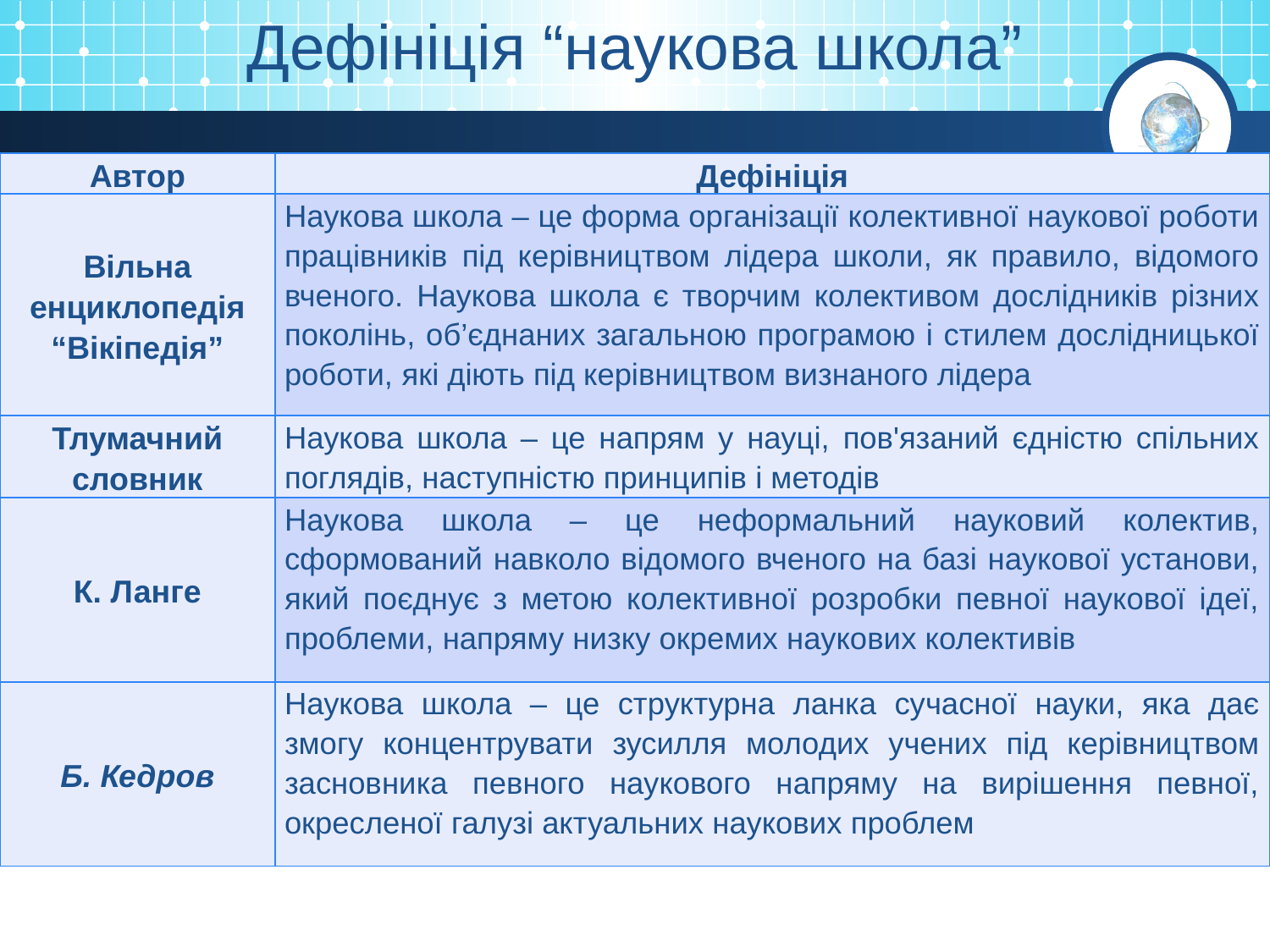

Дефініція “наукова школа”
| Автор | Дефініція |
| --- | --- |
| Вільна енциклопедія “Вікіпедія” | Наукова школа – це форма організації колективної наукової роботи працівників під керівництвом лідера школи, як правило, відомого вченого. Наукова школа є творчим колективом дослідників різних поколінь, об’єднаних загальною програмою і стилем дослідницької роботи, які діють під керівництвом визнаного лідера |
| Тлумачний словник | Наукова школа – це напрям у науці, пов'язаний єдністю спільних поглядів, наступністю принципів і методів |
| К. Ланге | Наукова школа – це неформальний науковий колектив, сформований навколо відомого вченого на базі наукової установи, який поєднує з метою колективної розробки певної наукової ідеї, проблеми, напряму низку окремих наукових колективів |
| Б. Кедров | Наукова школа – це структурна ланка сучасної науки, яка дає змогу концентрувати зусилля молодих учених під керівництвом засновника певного наукового напряму на вирішення певної, окресленої галузі актуальних наукових проблем |